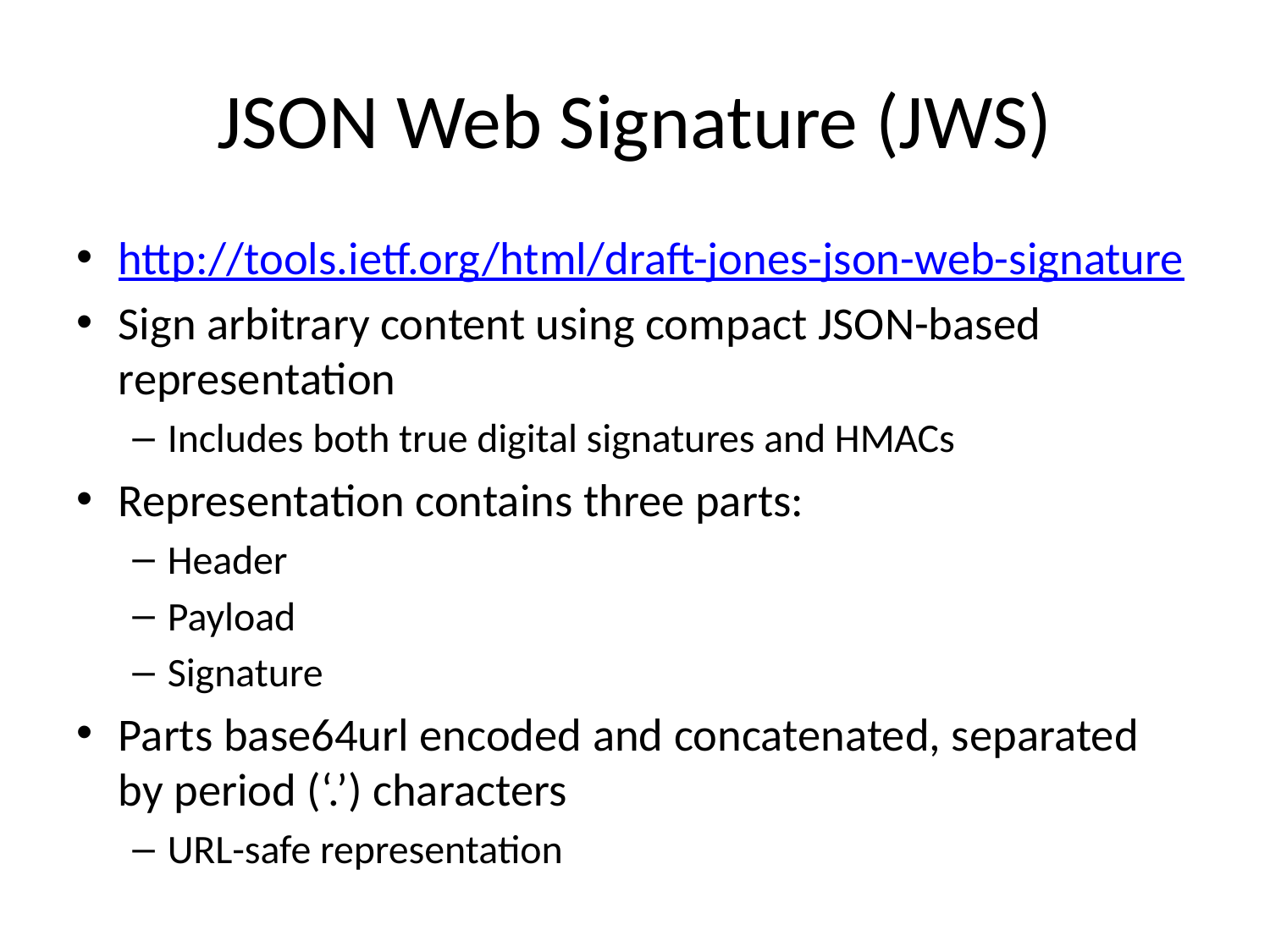

# JSON Web Signature (JWS)
http://tools.ietf.org/html/draft-jones-json-web-signature
Sign arbitrary content using compact JSON-based representation
Includes both true digital signatures and HMACs
Representation contains three parts:
Header
Payload
Signature
Parts base64url encoded and concatenated, separated by period (‘.’) characters
URL-safe representation